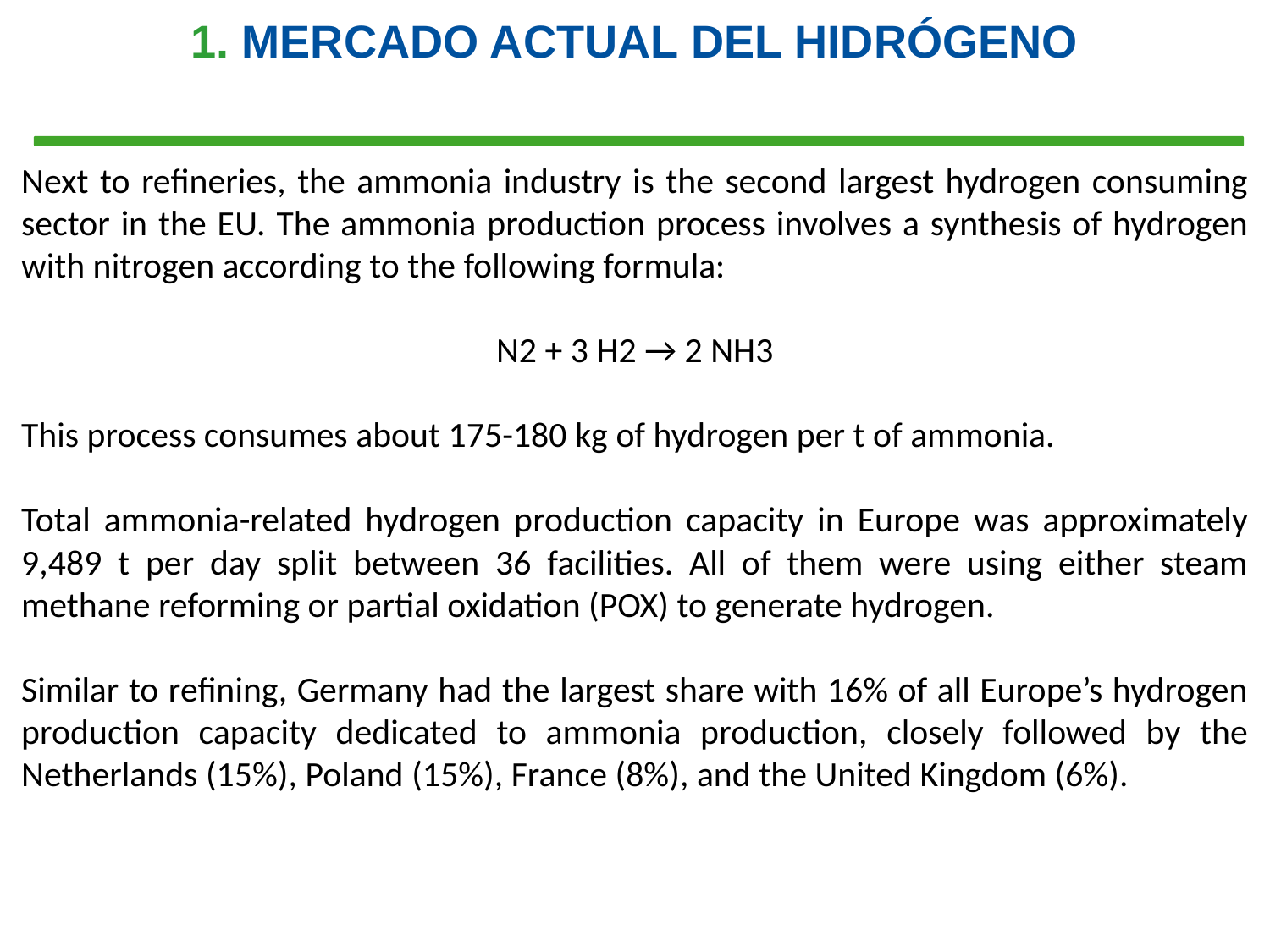

1. MERCADO ACTUAL DEL HIDRÓGENO

Next to refineries, the ammonia industry is the second largest hydrogen consuming sector in the EU. The ammonia production process involves a synthesis of hydrogen with nitrogen according to the following formula:

N2 + 3 H2 → 2 NH3

This process consumes about 175-180 kg of hydrogen per t of ammonia.

Total ammonia-related hydrogen production capacity in Europe was approximately 9,489 t per day split between 36 facilities. All of them were using either steam methane reforming or partial oxidation (POX) to generate hydrogen.

Similar to refining, Germany had the largest share with 16% of all Europe’s hydrogen production capacity dedicated to ammonia production, closely followed by the Netherlands (15%), Poland (15%), France (8%), and the United Kingdom (6%).